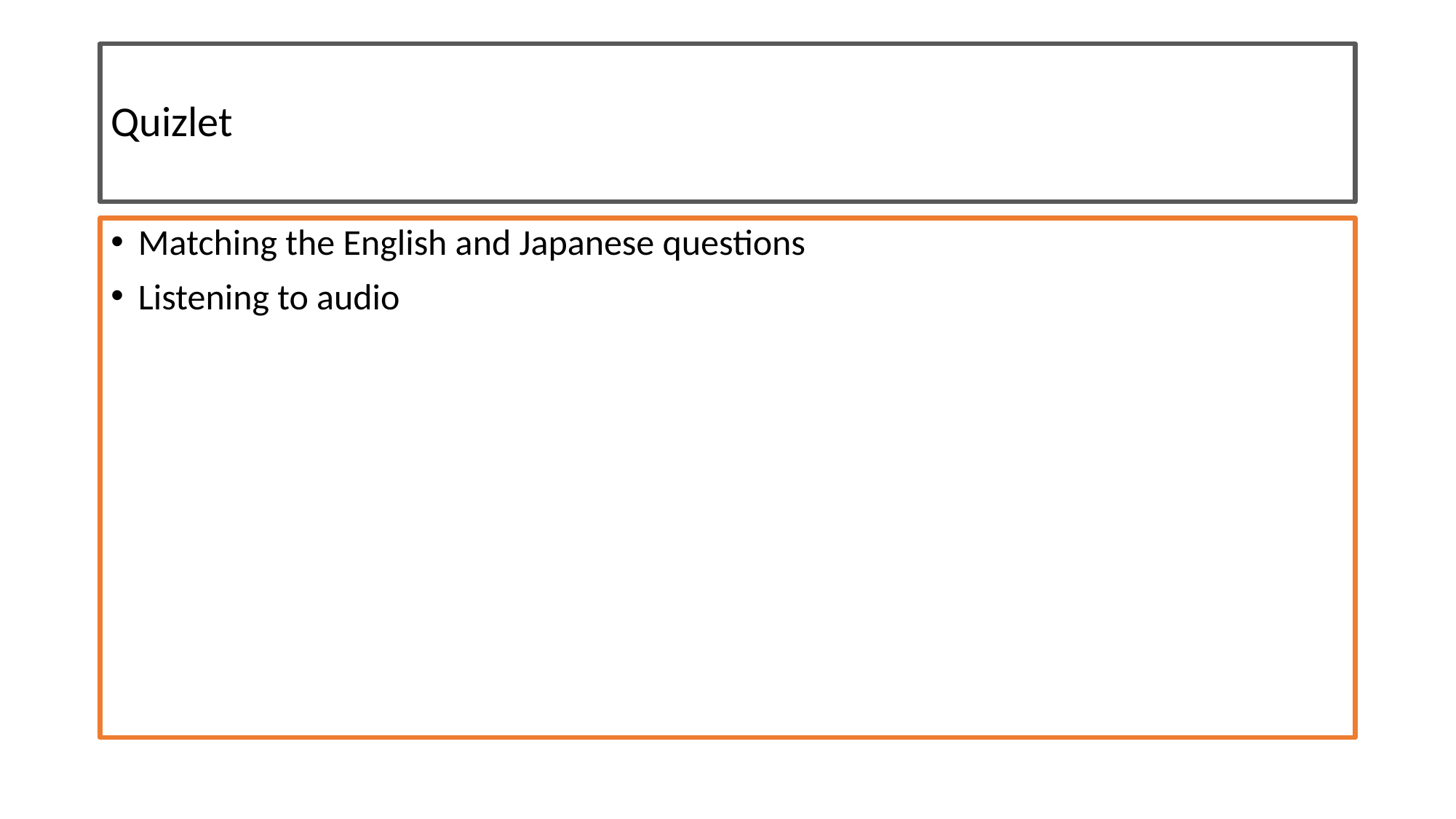

# Quizlet
Matching the English and Japanese questions
Listening to audio